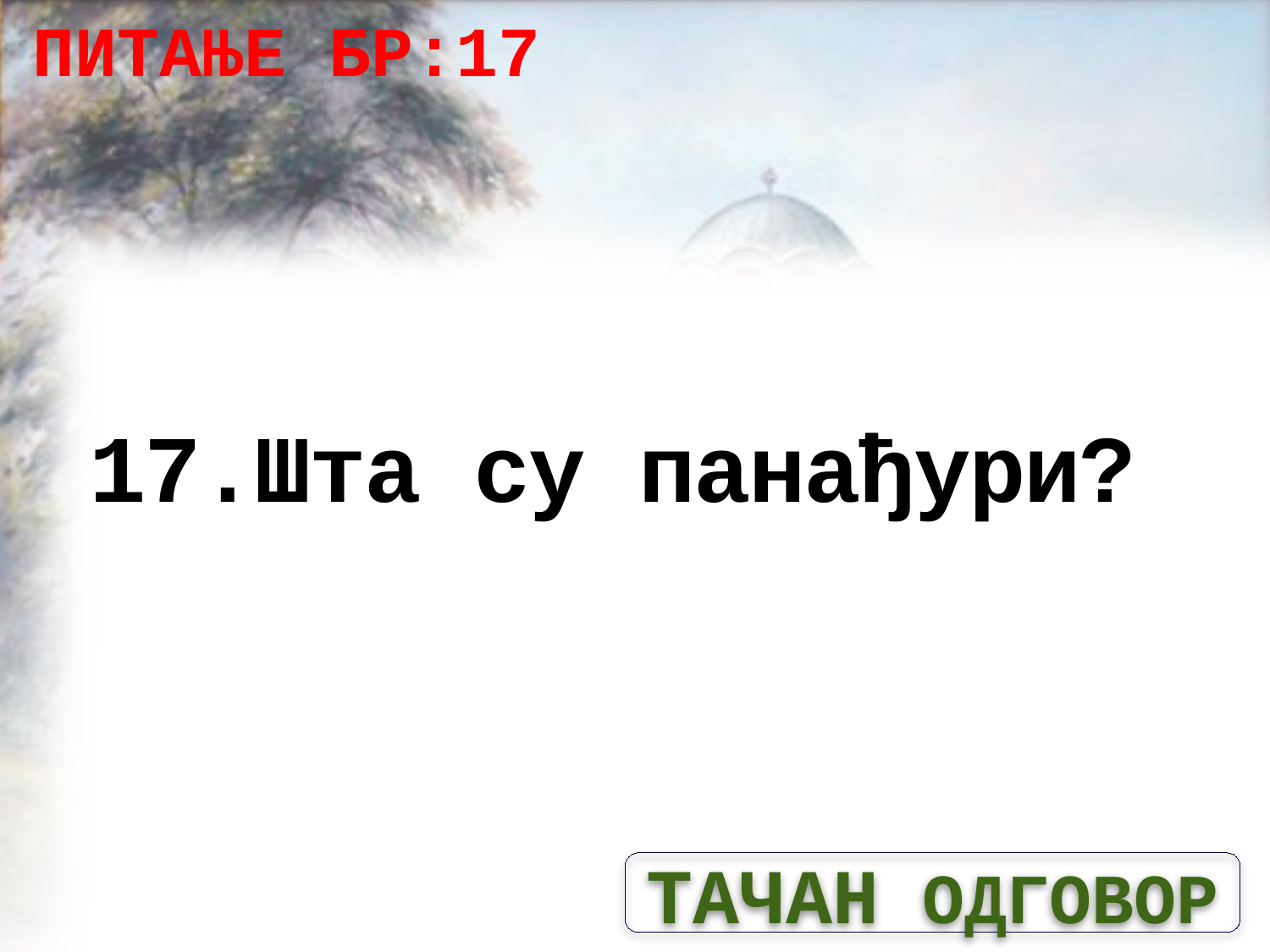

ПИТАЊЕ БР:17
# 17.Шта су панађури?
ТАЧАН ОДГОВОР